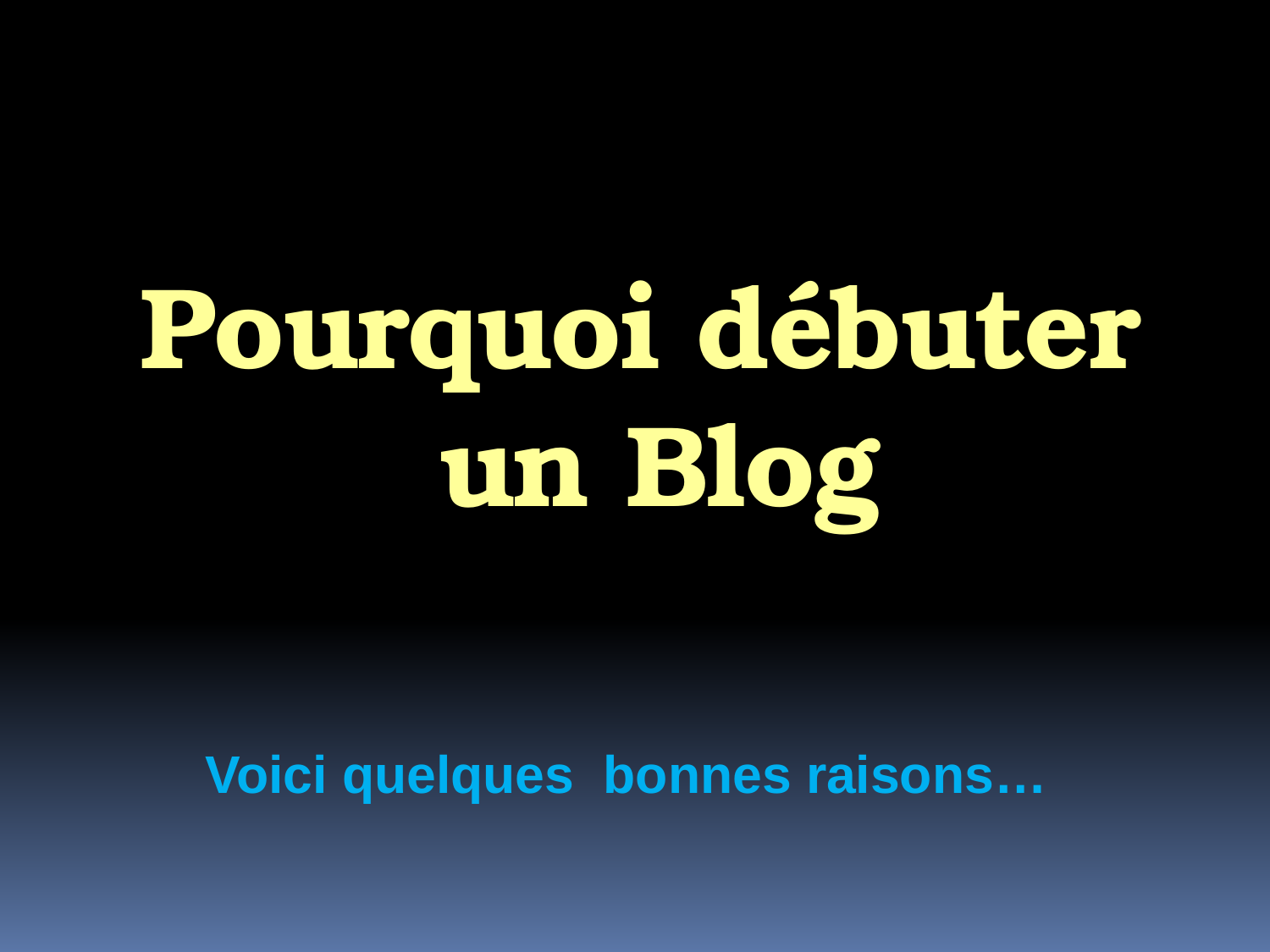

# Pourquoi débuter un Blog
Voici quelques  bonnes raisons…